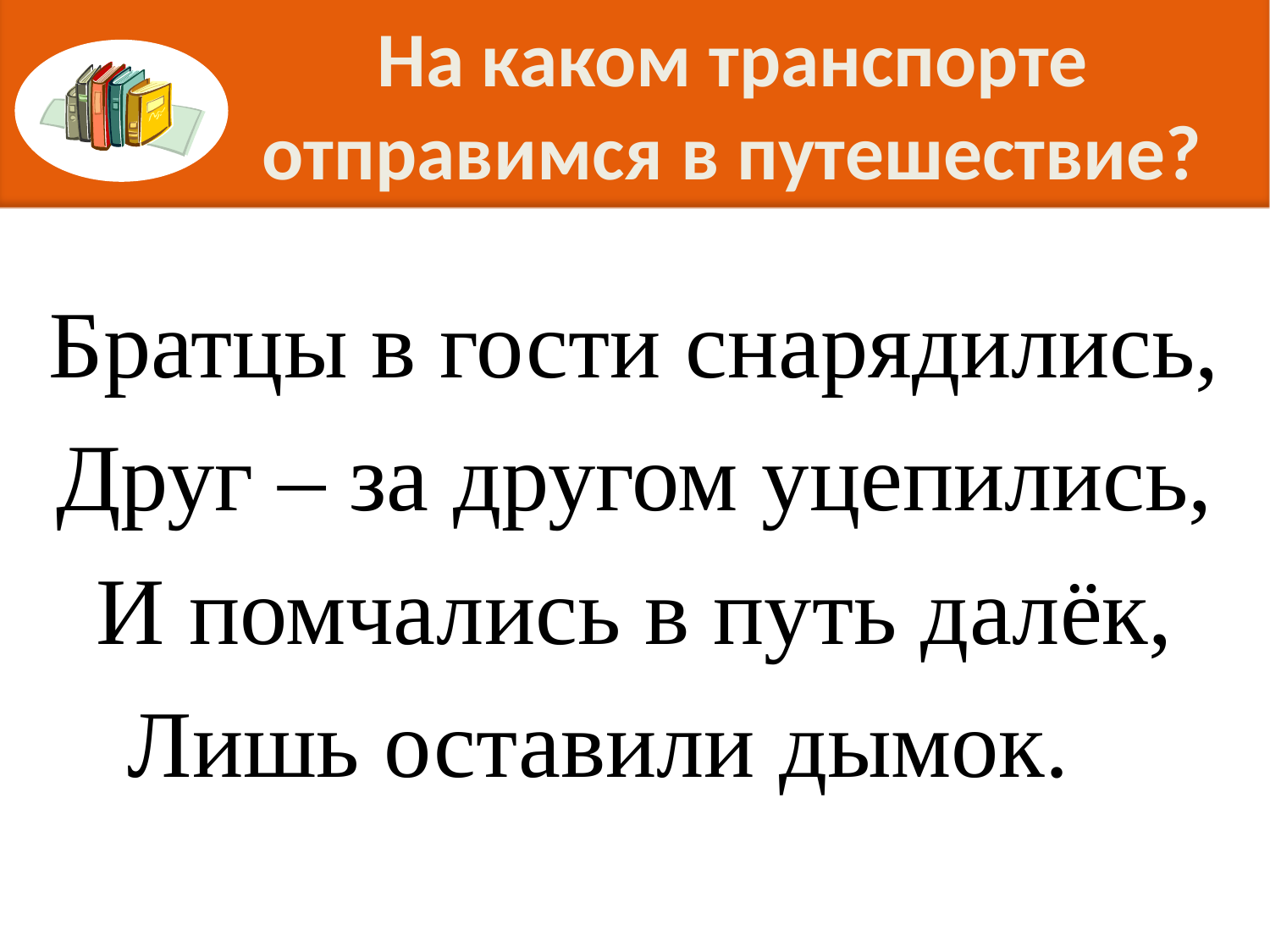

# На каком транспорте отправимся в путешествие?
Братцы в гости снарядились,
Друг – за другом уцепились,
И помчались в путь далёк,
Лишь оставили дымок.